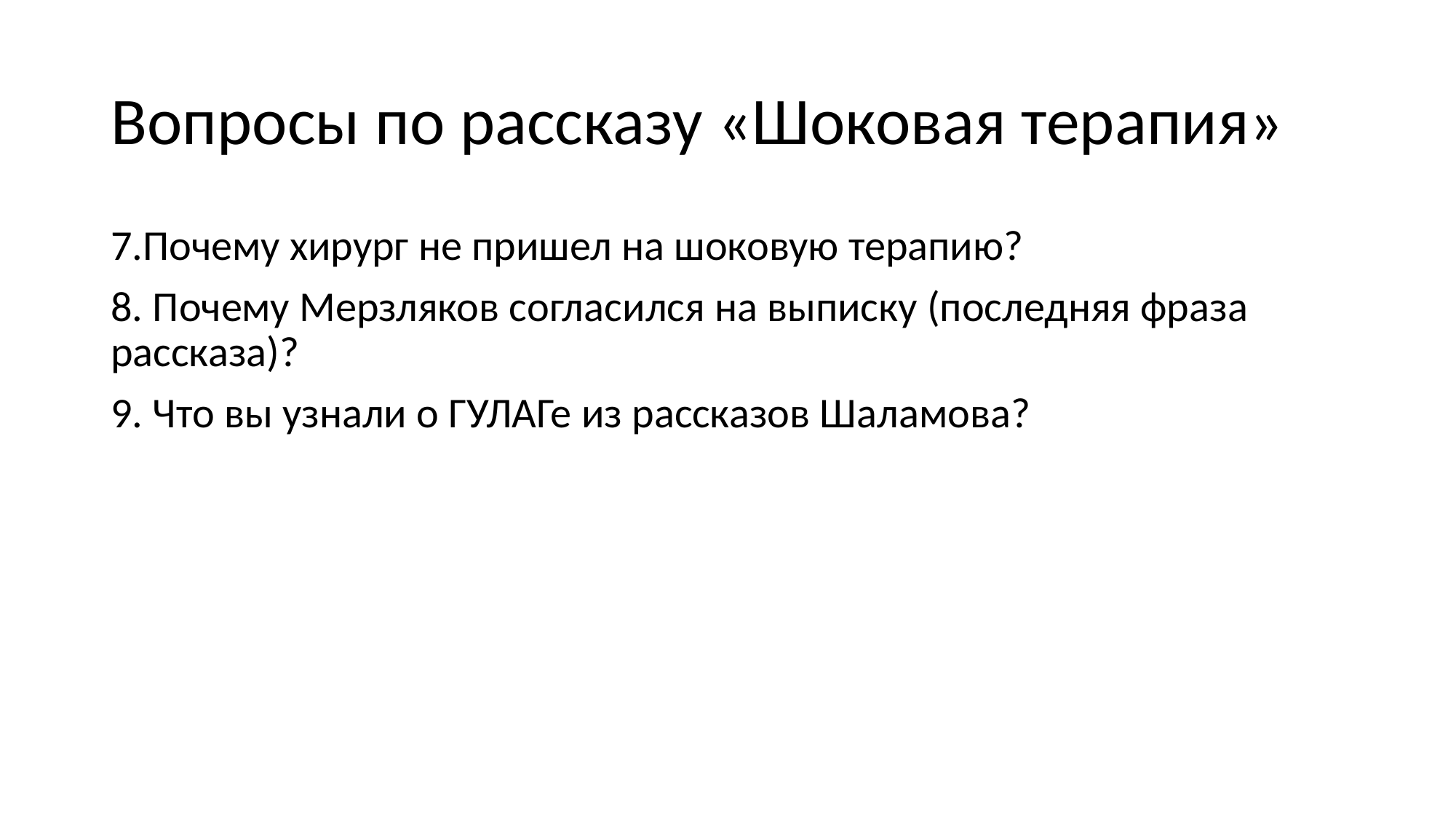

# Вопросы по рассказу «Шоковая терапия»
7.Почему хирург не пришел на шоковую терапию?
8. Почему Мерзляков согласился на выписку (последняя фраза рассказа)?
9. Что вы узнали о ГУЛАГе из рассказов Шаламова?